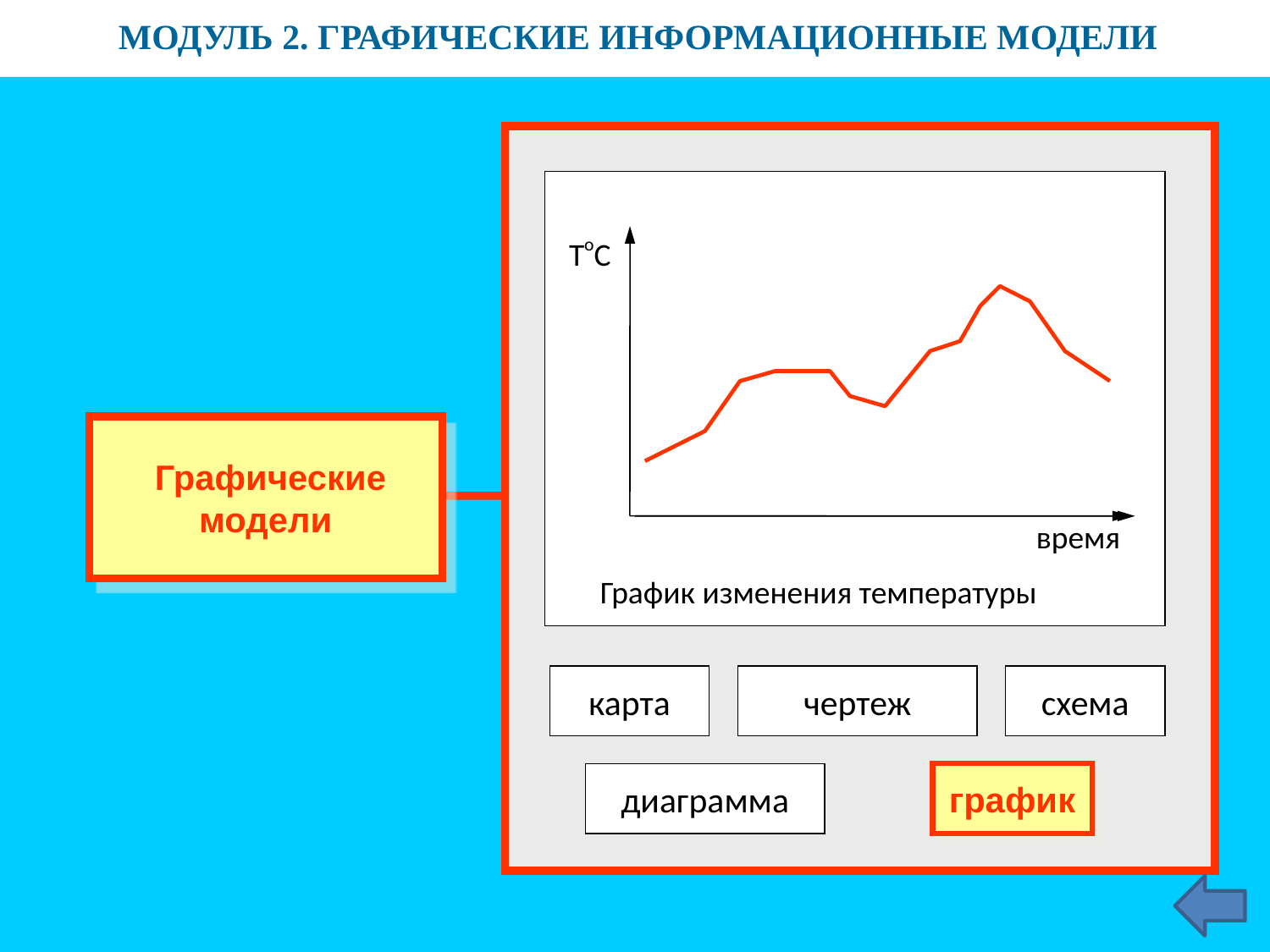

МОДУЛЬ 2. ГРАФИЧЕСКИЕ ИНФОРМАЦИОННЫЕ МОДЕЛИ

ToC

  Графические
модели

время

График изменения температуры
карта
чертеж
схема
диаграмма
график